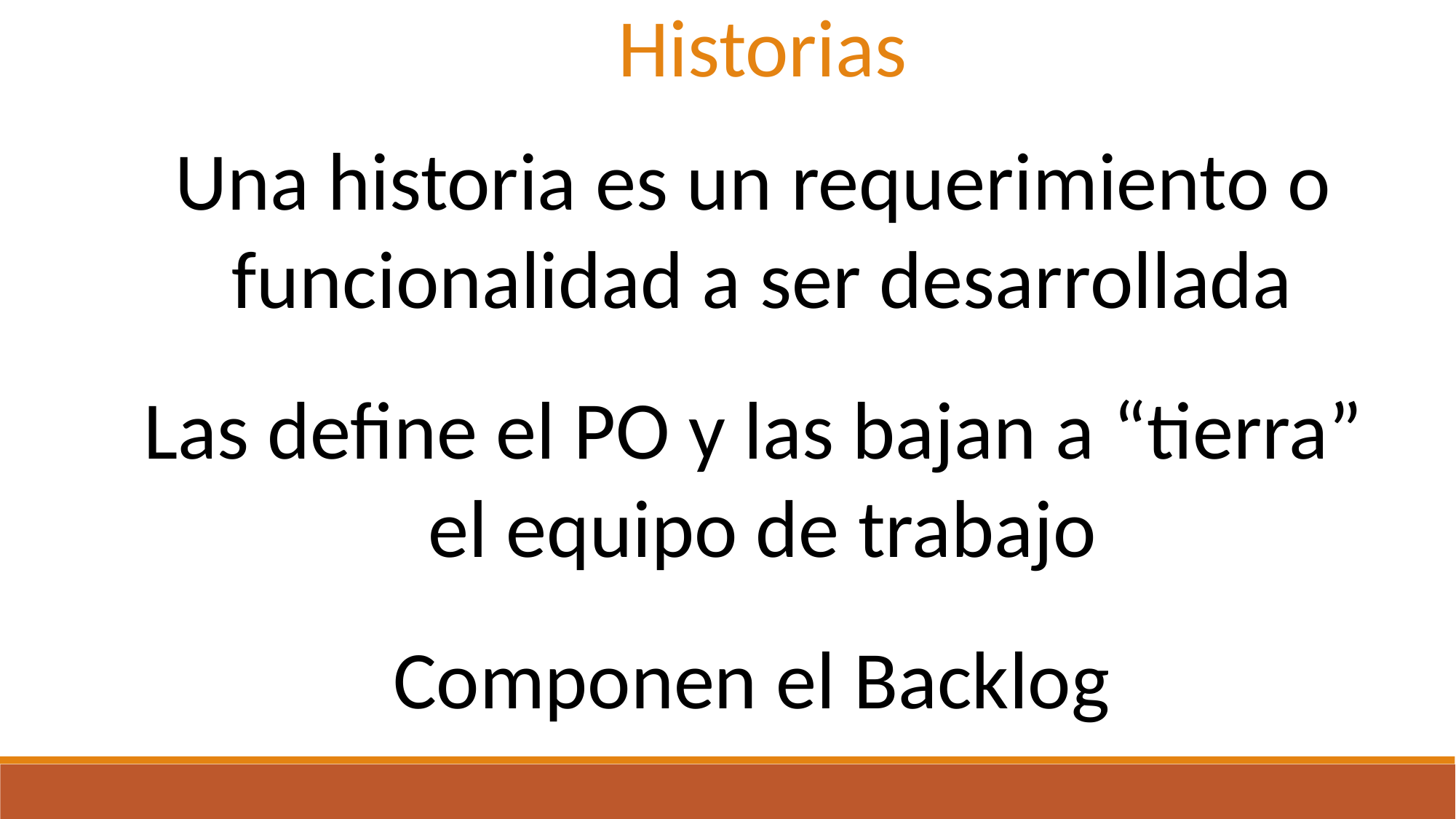

Historias
Una historia es un requerimiento o
funcionalidad a ser desarrollada
Las define el PO y las bajan a “tierra”
el equipo de trabajo
Componen el Backlog